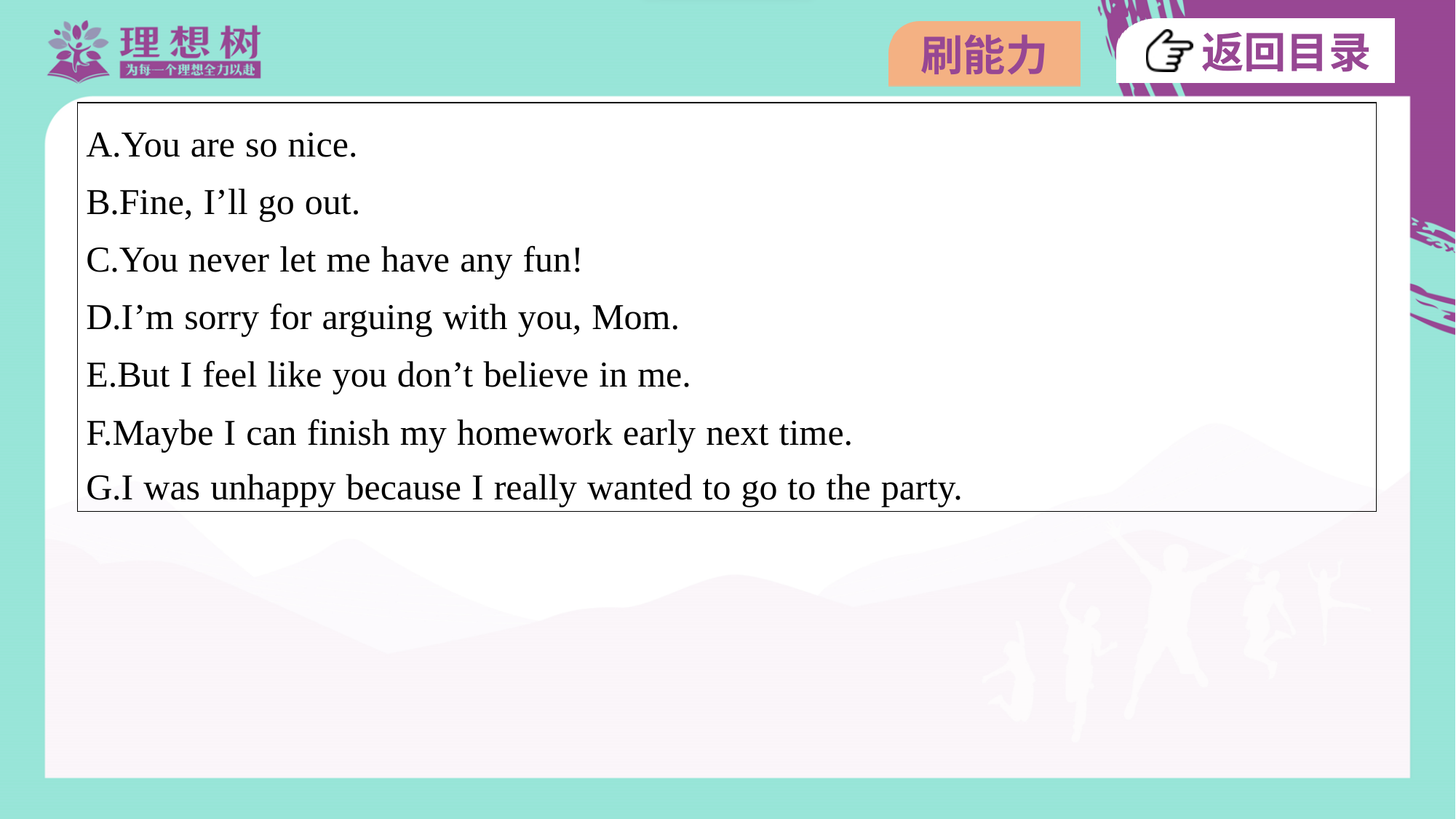

| A.You are so nice. B.Fine, I’ll go out. C.You never let me have any fun! D.I’m sorry for arguing with you, Mom. E.But I feel like you don’t believe in me. F.Maybe I can finish my homework early next time. G.I was unhappy because I really wanted to go to the party. |
| --- |